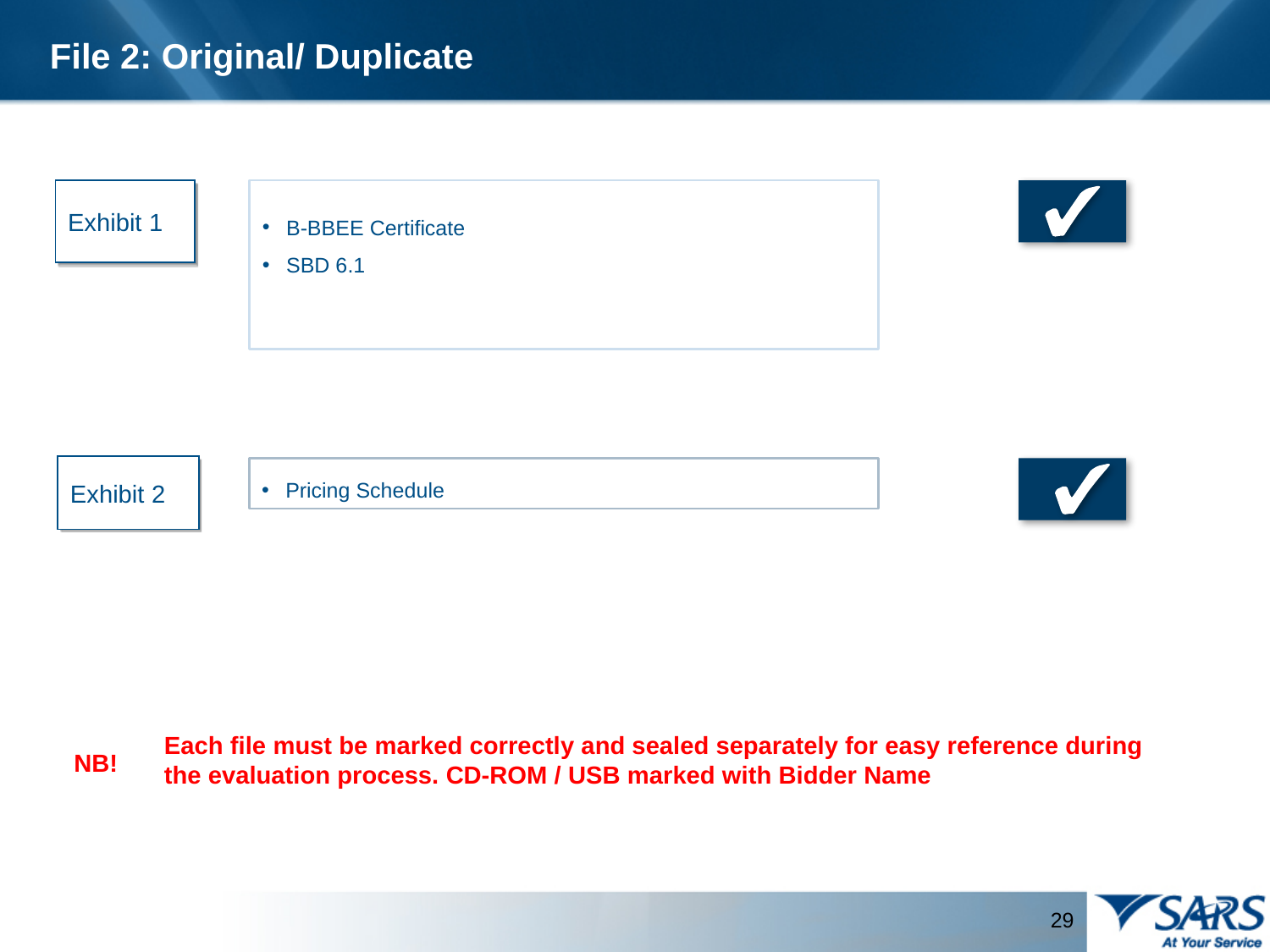

File 2: Original/ Duplicate
Exhibit 1

B-BBEE Certificate
SBD 6.1

Exhibit 2
Pricing Schedule

Each file must be marked correctly and sealed separately for easy reference during the evaluation process. CD-ROM / USB marked with Bidder Name

NB!
29